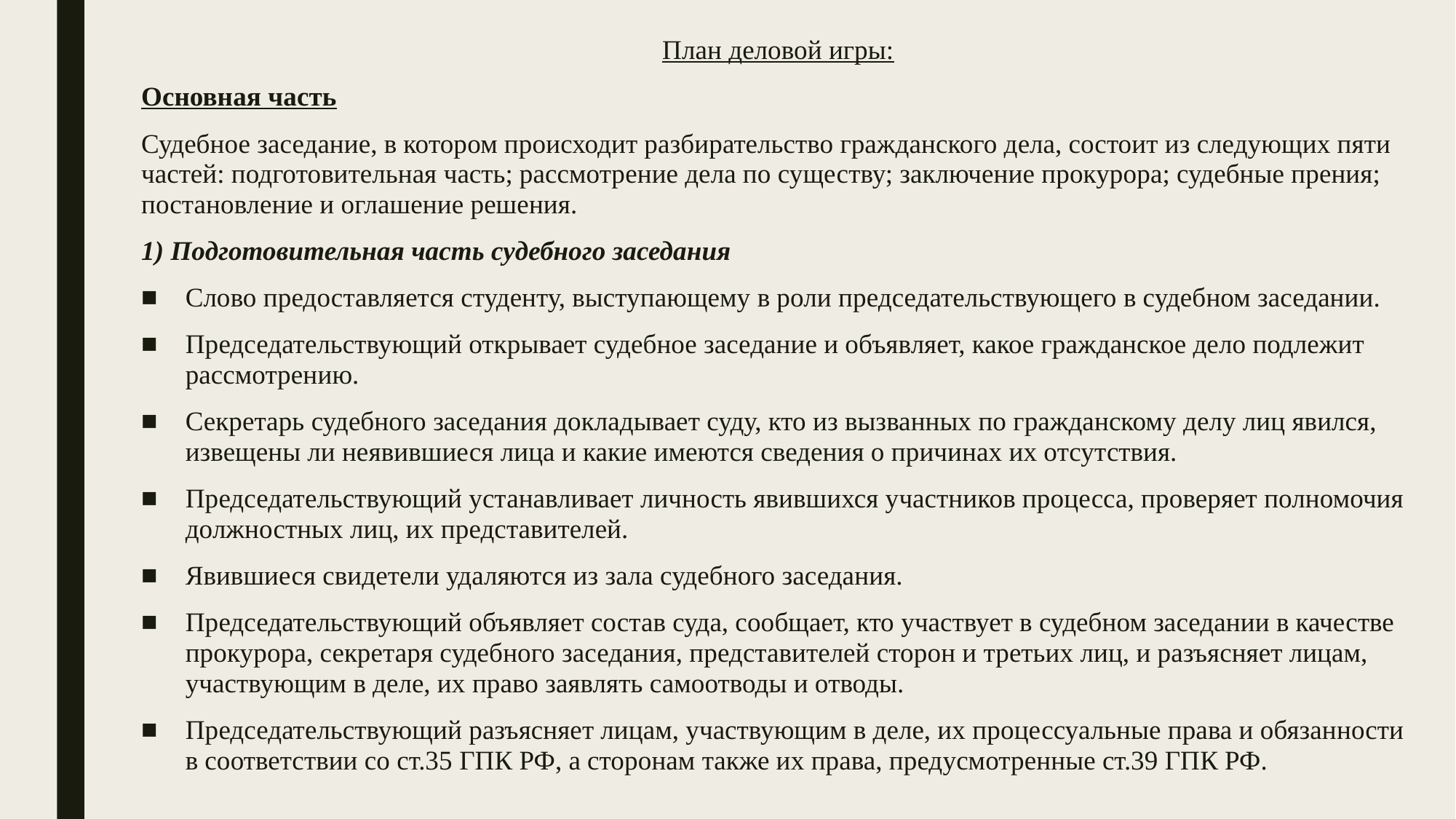

План деловой игры:
Основная часть
Судебное заседание, в котором происходит разбирательство гражданского дела, состоит из следующих пяти частей: подготовительная часть; рассмотрение дела по существу; заключение прокурора; судебные прения; постановление и оглашение решения.
1) Подготовительная часть судебного заседания
Слово предоставляется студенту, выступающему в роли председательствующего в судебном заседании.
Председательствующий открывает судебное заседание и объявляет, какое гражданское дело подлежит рассмотрению.
Секретарь судебного заседания докладывает суду, кто из вызванных по гражданскому делу лиц явился, извещены ли неявившиеся лица и какие имеются сведения о причинах их отсутствия.
Председательствующий устанавливает личность явившихся участников процесса, проверяет полномочия должностных лиц, их представителей.
Явившиеся свидетели удаляются из зала судебного заседания.
Председательствующий объявляет состав суда, сообщает, кто участвует в судебном заседании в качестве прокурора, секретаря судебного заседания, представителей сторон и третьих лиц, и разъясняет лицам, участвующим в деле, их право заявлять самоотводы и отводы.
Председательствующий разъясняет лицам, участвующим в деле, их процессуальные права и обязанности в соответствии со ст.35 ГПК РФ, а сторонам также их права, предусмотренные ст.39 ГПК РФ.